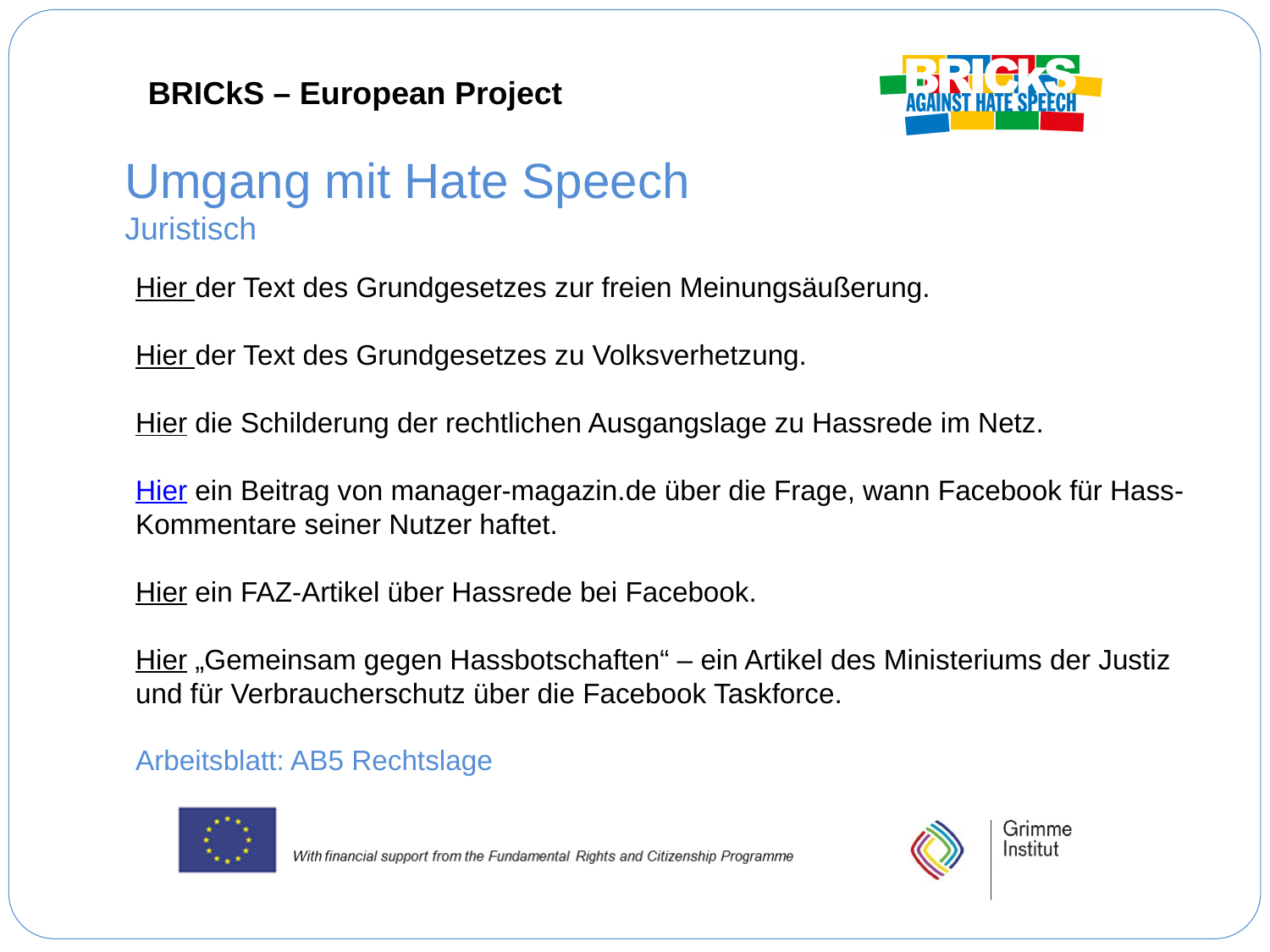

Umgang mit Hate Speech
Juristisch

Hier der Text des Grundgesetzes zur freien Meinungsäußerung.

Hier der Text des Grundgesetzes zu Volksverhetzung.

Hier die Schilderung der rechtlichen Ausgangslage zu Hassrede im Netz.
Hier ein Beitrag von manager-magazin.de über die Frage, wann Facebook für Hass-Kommentare seiner Nutzer haftet.

Hier ein FAZ-Artikel über Hassrede bei Facebook.

Hier „Gemeinsam gegen Hassbotschaften“ – ein Artikel des Ministeriums der Justiz und für Verbraucherschutz über die Facebook Taskforce.

Arbeitsblatt: AB5 Rechtslage